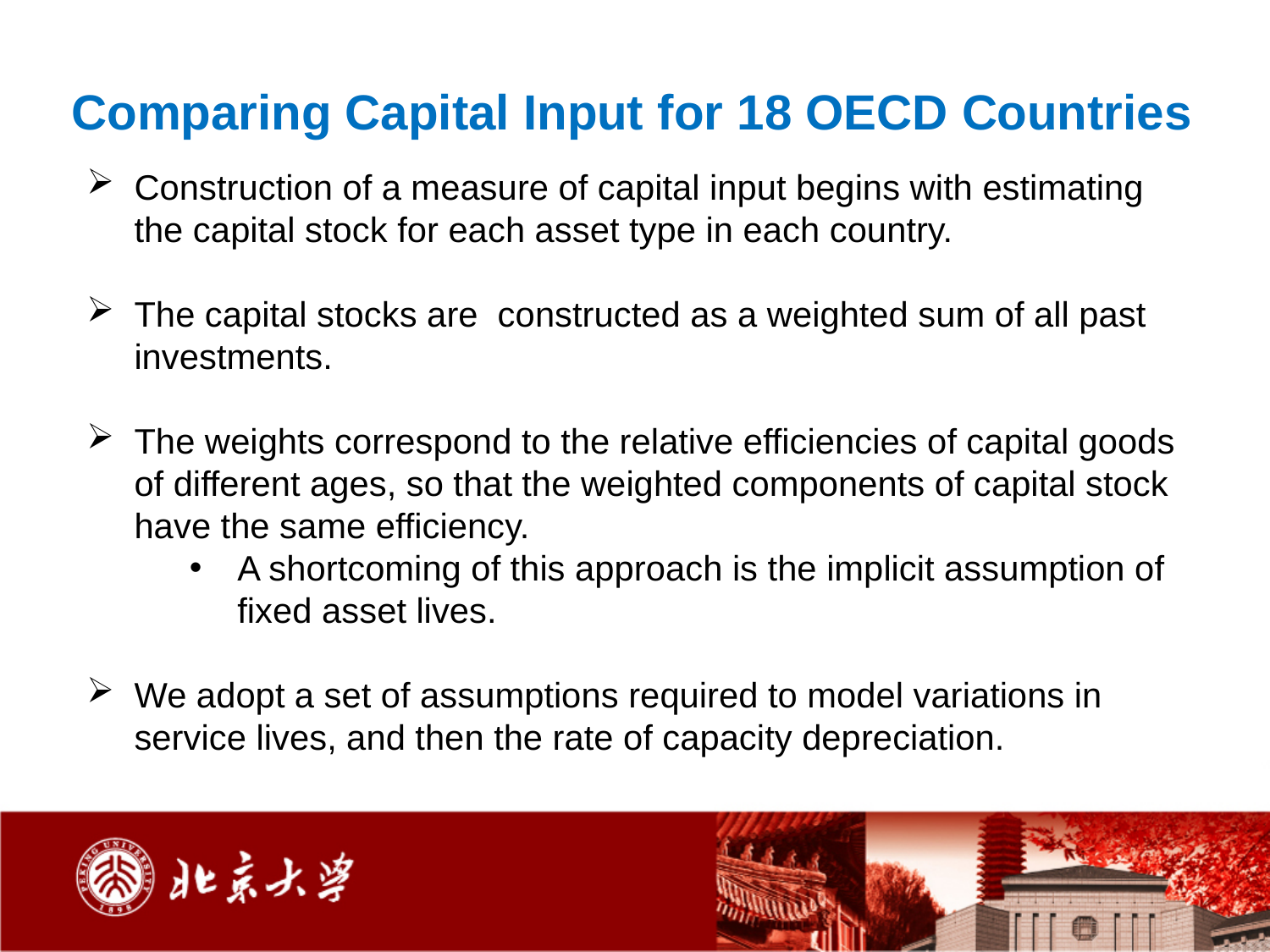

Comparing Capital Input for 18 OECD Countries

Construction of a measure of capital input begins with estimating  the capital stock for each asset type in each country.

The capital stocks are  constructed as a weighted sum of all past investments.

The weights correspond to the relative efficiencies of capital goods of different ages, so that the weighted components of capital stock have the same efficiency.
A shortcoming of this approach is the implicit assumption of fixed asset lives.

We adopt a set of assumptions required to model variations in service lives, and then the rate of capacity depreciation.